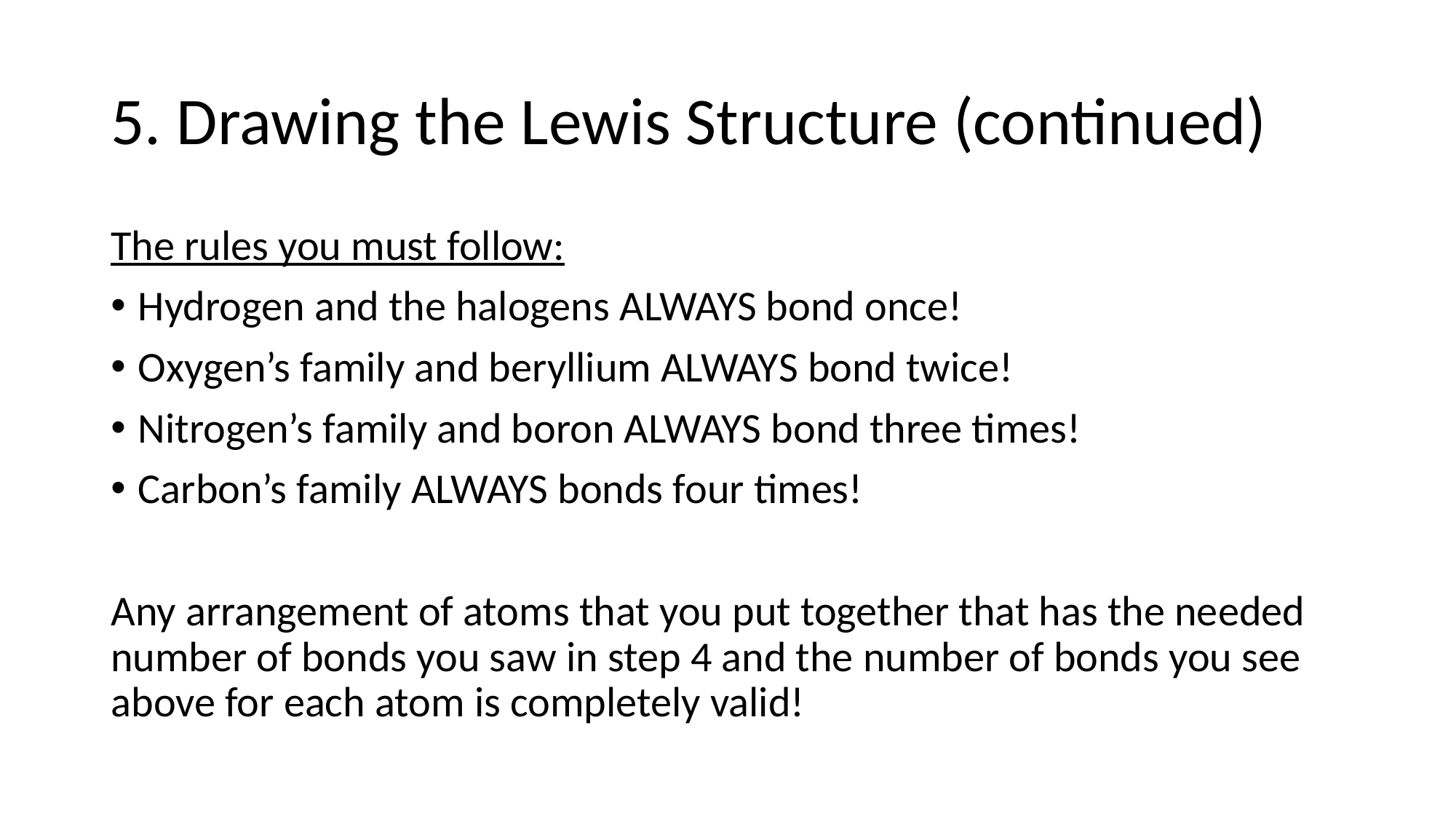

# 5. Drawing the Lewis Structure (continued)
The rules you must follow:
Hydrogen and the halogens ALWAYS bond once!
Oxygen’s family and beryllium ALWAYS bond twice!
Nitrogen’s family and boron ALWAYS bond three times!
Carbon’s family ALWAYS bonds four times!

Any arrangement of atoms that you put together that has the needed number of bonds you saw in step 4 and the number of bonds you see above for each atom is completely valid!